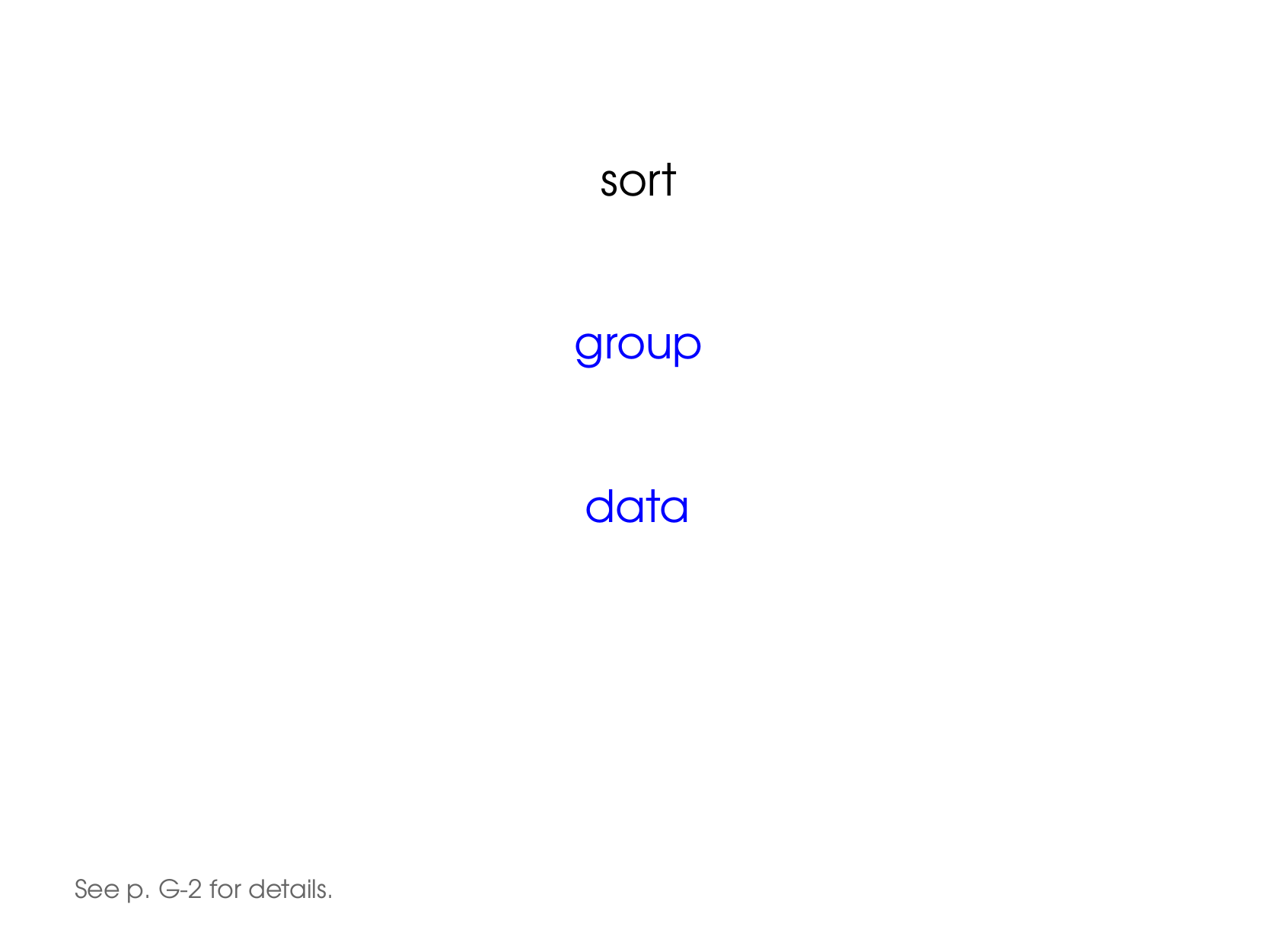

sort
group
data
See p. G-2 for details.